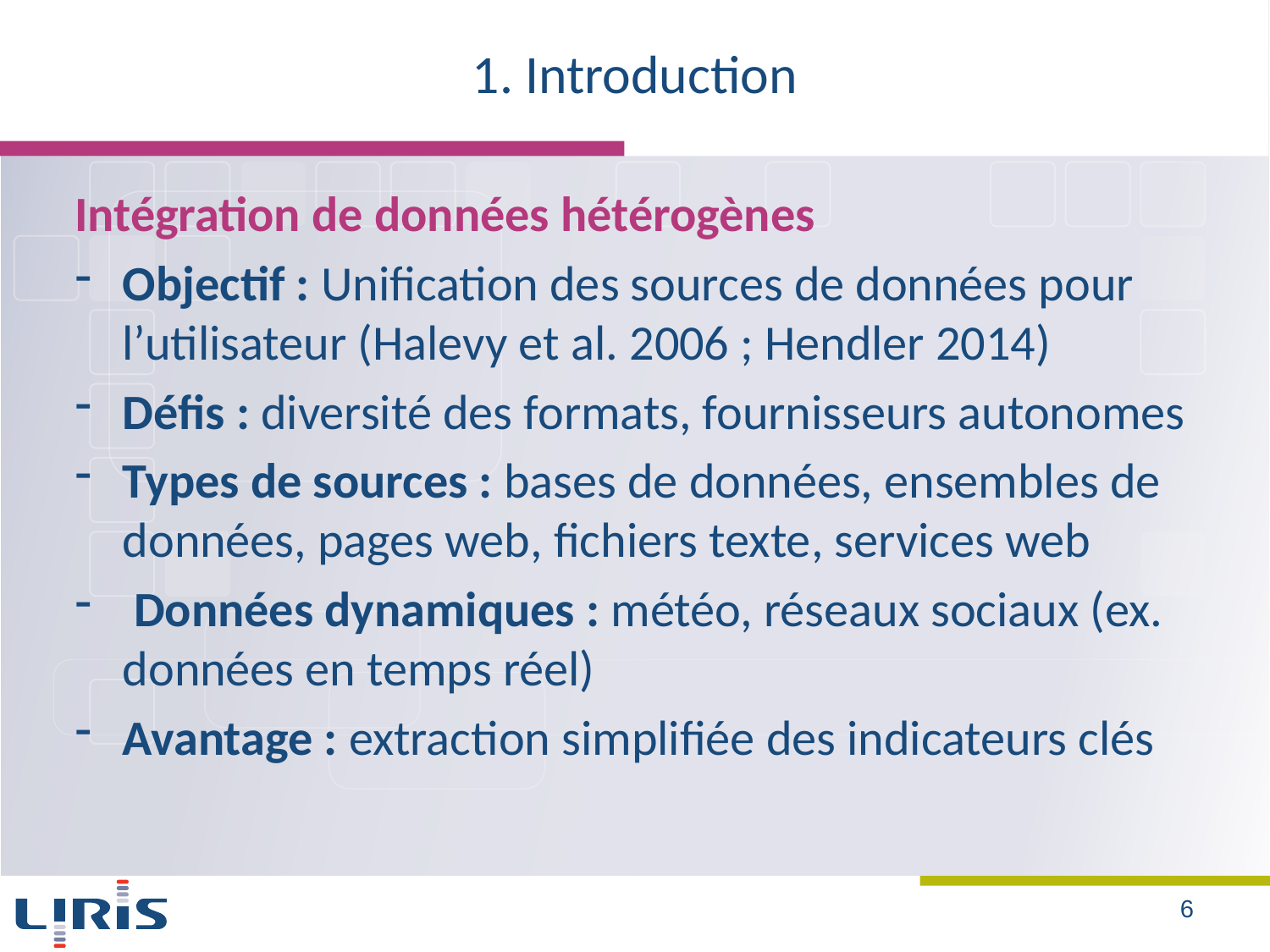

# 1. Introduction
Intégration de données hétérogènes
Objectif : Unification des sources de données pour l’utilisateur (Halevy et al. 2006 ; Hendler 2014)
Défis : diversité des formats, fournisseurs autonomes
Types de sources : bases de données, ensembles de données, pages web, fichiers texte, services web
 Données dynamiques : météo, réseaux sociaux (ex. données en temps réel)
Avantage : extraction simplifiée des indicateurs clés
6